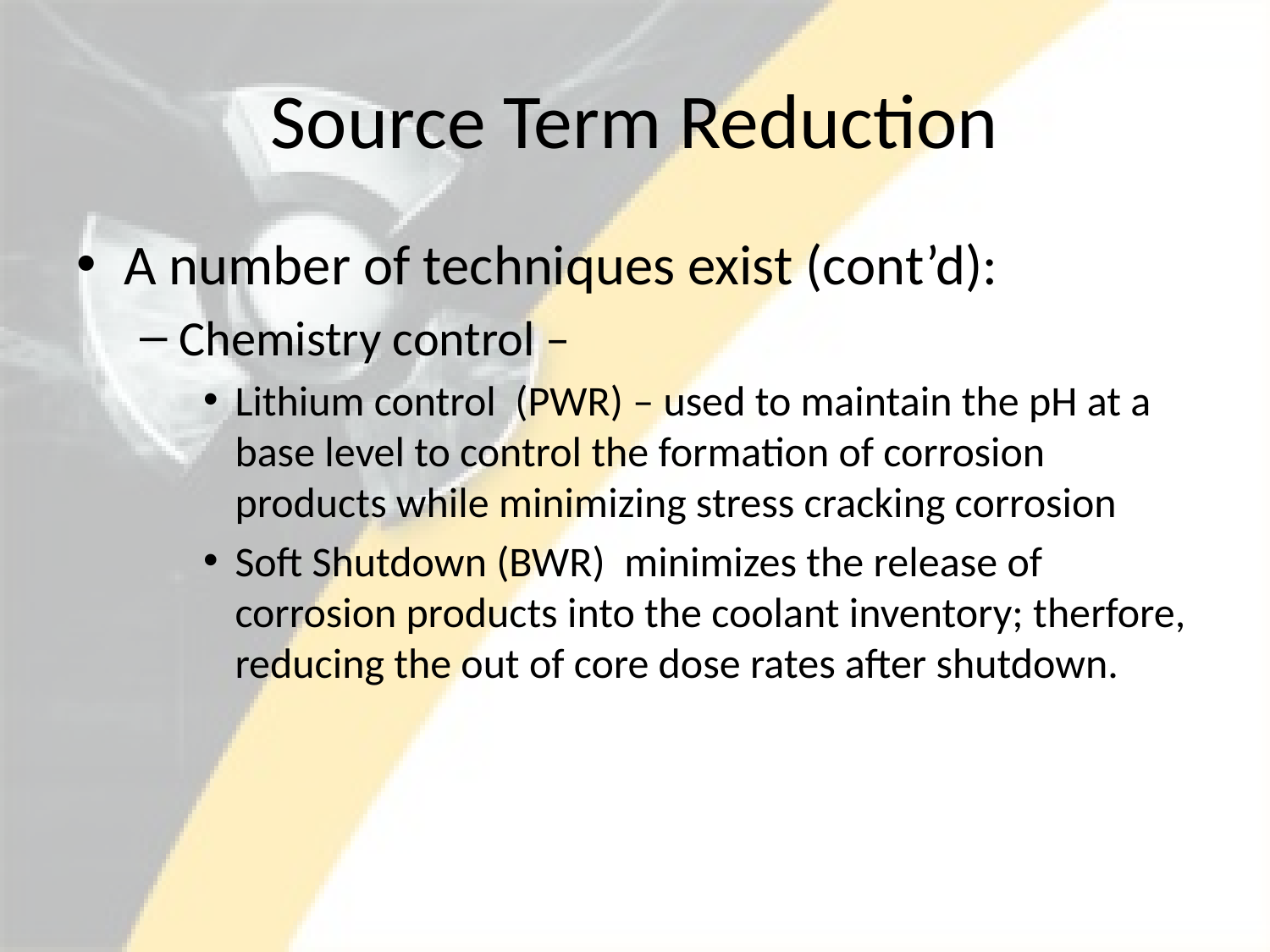

# Source Term Reduction
A number of techniques exist (cont’d):
Chemistry control –
Lithium control  (PWR) – used to maintain the pH at a base level to control the formation of corrosion products while minimizing stress cracking corrosion
Soft Shutdown (BWR)  minimizes the release of corrosion products into the coolant inventory; therfore, reducing the out of core dose rates after shutdown.